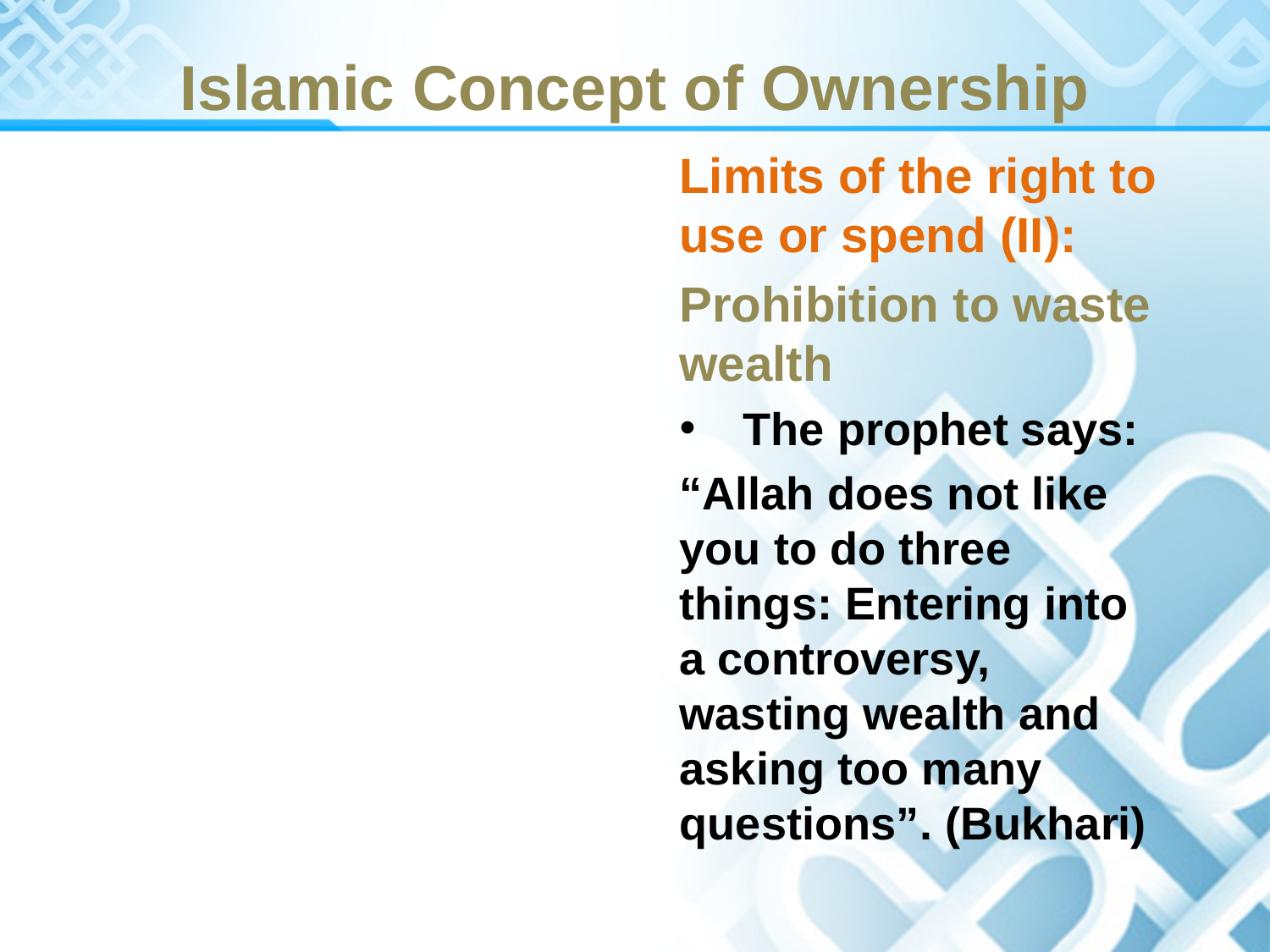

Islamic Concept of Ownership
Limits of the right to use or spend (II):
Prohibition to waste wealth
The prophet says:
“Allah does not like you to do three things: Entering into a controversy, wasting wealth and asking too many questions”. (Bukhari)